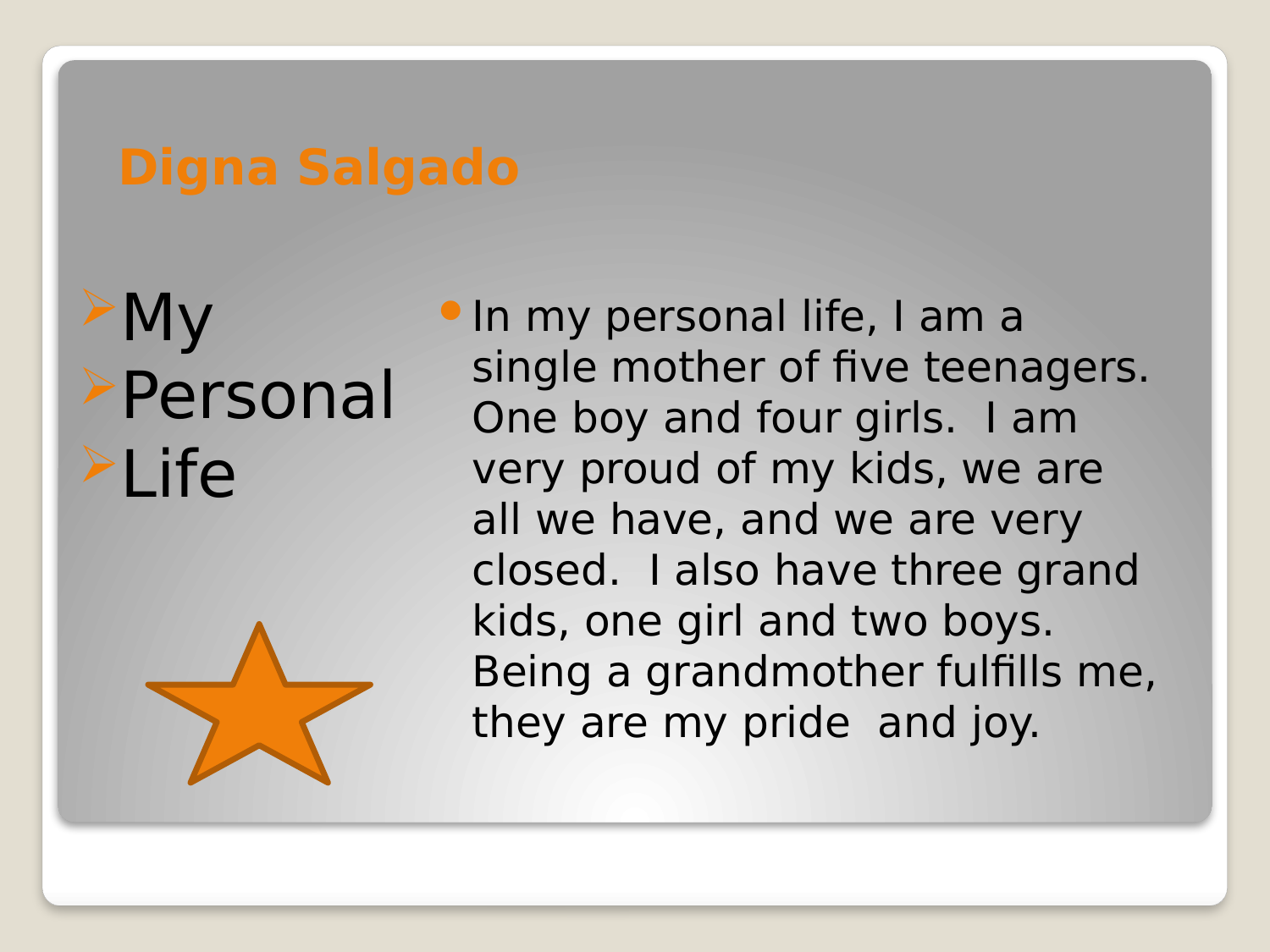

# Digna Salgado

In my personal life, I am a single mother of five teenagers. One boy and four girls.  I am very proud of my kids, we are all we have, and we are very closed.  I also have three grand kids, one girl and two boys. Being a grandmother fulfills me, they are my pride  and joy.

My
Personal
Life